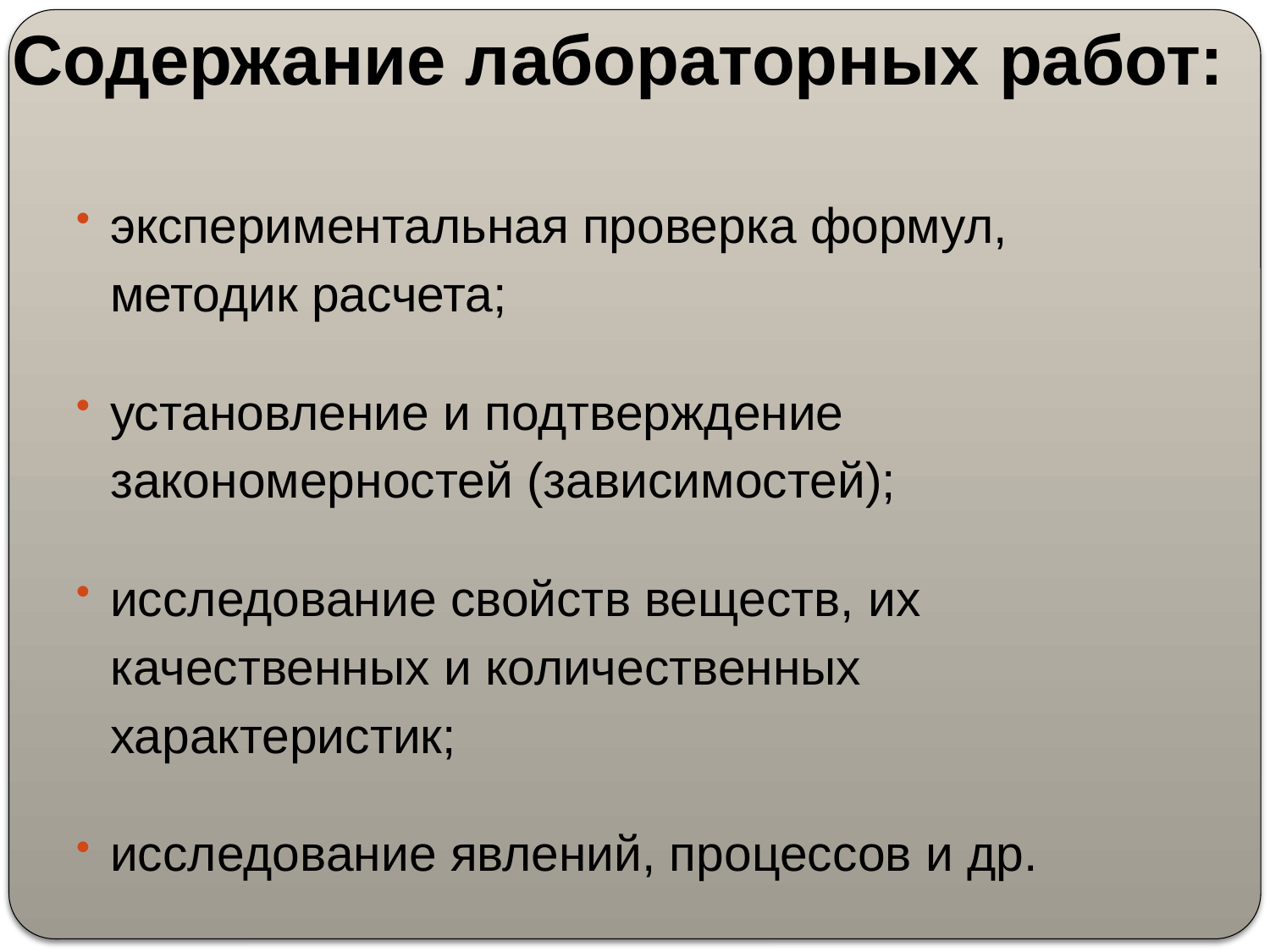

# Содержание лабораторных работ:
экспериментальная проверка формул, методик расчета;
установление и подтверждение закономерностей (зависимостей);
исследование свойств веществ, их качественных и количественных характеристик;
исследование явлений, процессов и др.